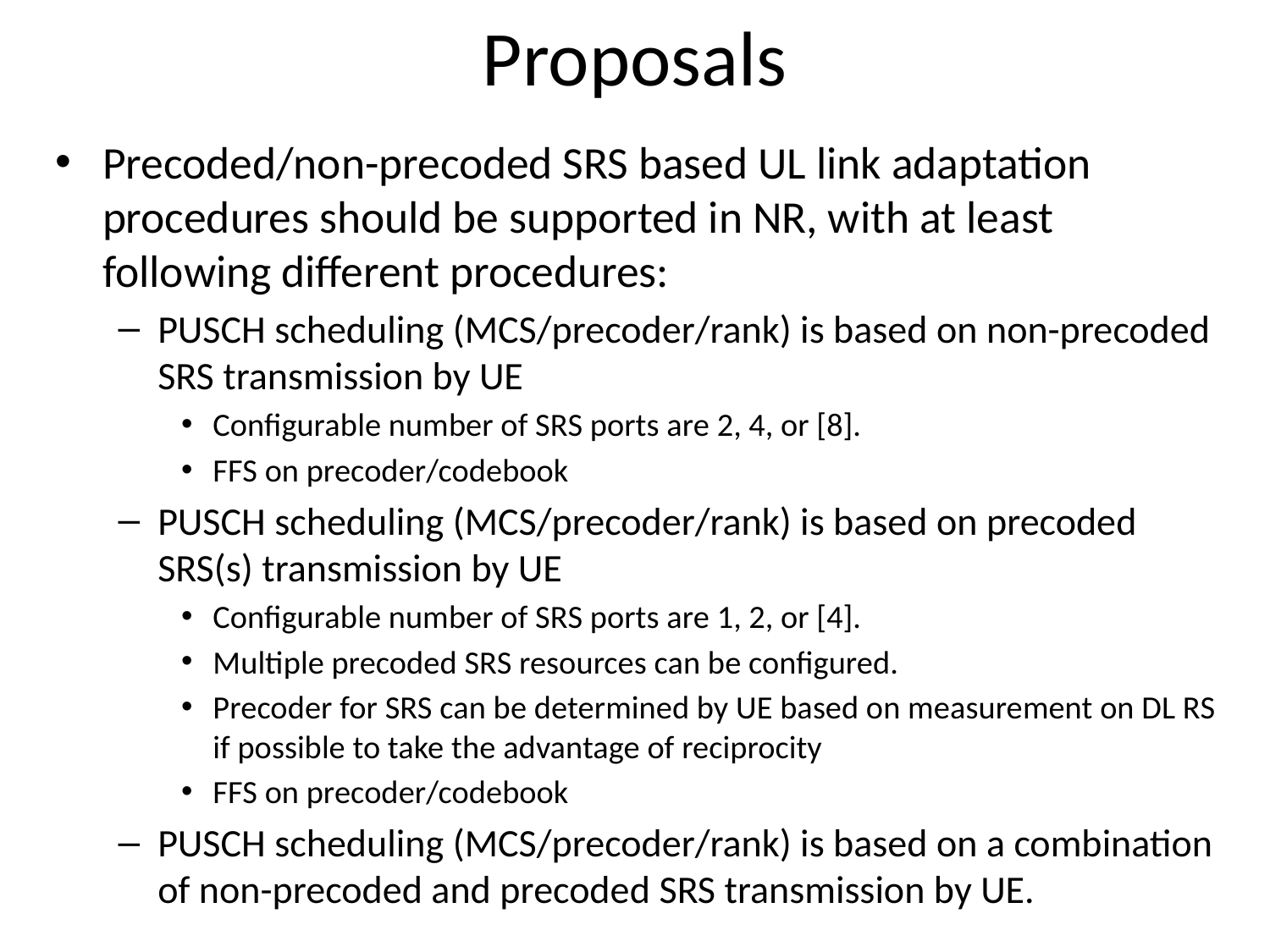

# Proposals
Precoded/non-precoded SRS based UL link adaptation procedures should be supported in NR, with at least following different procedures:
PUSCH scheduling (MCS/precoder/rank) is based on non-precoded SRS transmission by UE
Configurable number of SRS ports are 2, 4, or [8].
FFS on precoder/codebook
PUSCH scheduling (MCS/precoder/rank) is based on precoded SRS(s) transmission by UE
Configurable number of SRS ports are 1, 2, or [4].
Multiple precoded SRS resources can be configured.
Precoder for SRS can be determined by UE based on measurement on DL RS if possible to take the advantage of reciprocity
FFS on precoder/codebook
PUSCH scheduling (MCS/precoder/rank) is based on a combination of non-precoded and precoded SRS transmission by UE.